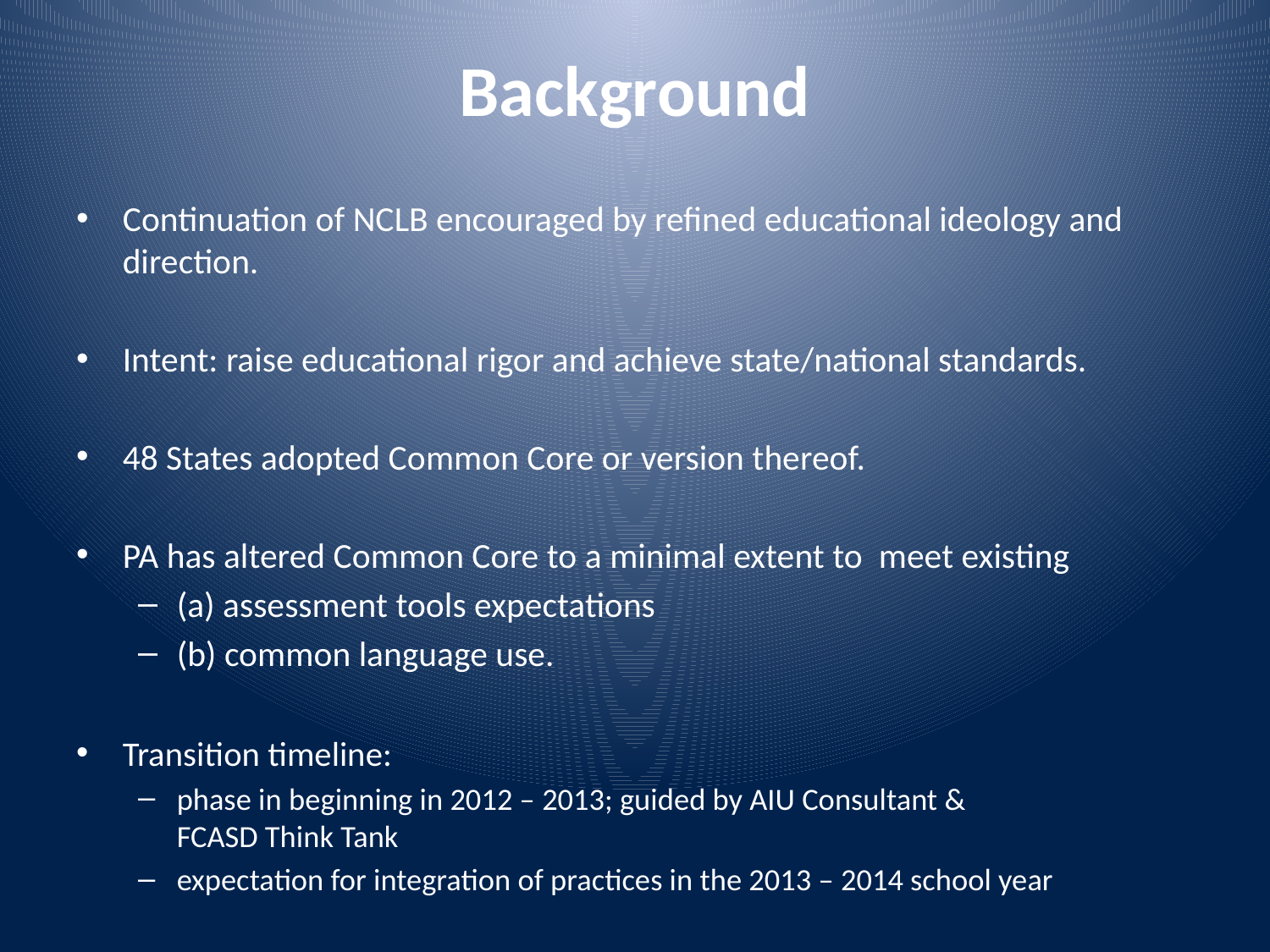

# Background
Continuation of NCLB encouraged by refined educational ideology and direction.

Intent: raise educational rigor and achieve state/national standards.

48 States adopted Common Core or version thereof.

PA has altered Common Core to a minimal extent to  meet existing
(a) assessment tools expectations
(b) common language use.

Transition timeline:
phase in beginning in 2012 – 2013; guided by AIU Consultant &                     FCASD Think Tank
expectation for integration of practices in the 2013 – 2014 school year